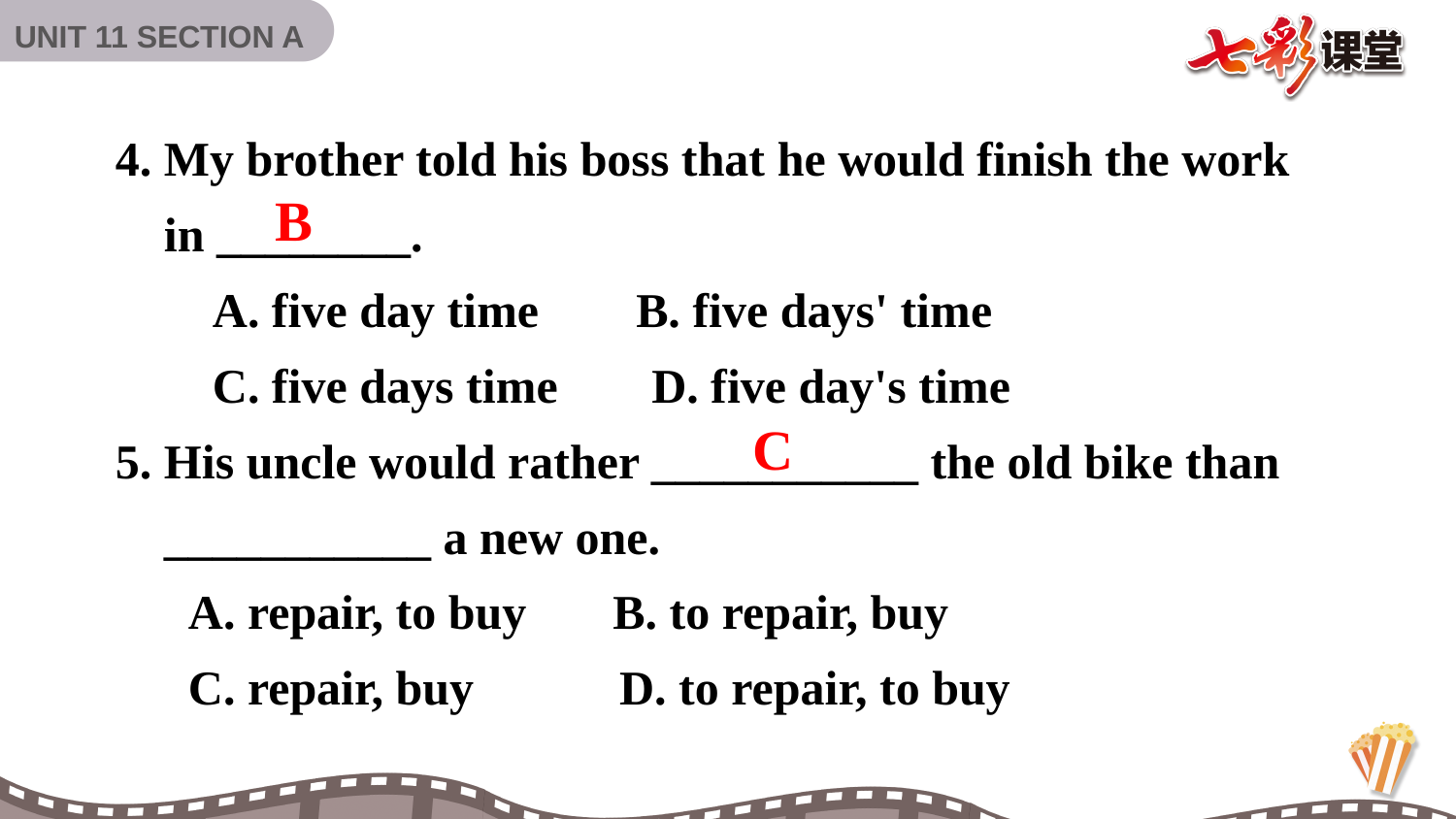

4. My brother told his boss that he would finish the work
    in ________.
        A. five day time        B. five days' time
        C. five days time　  D. five day's time
5. His uncle would rather ___________ the old bike than
    ___________ a new one.
      A. repair, to buy 	     B. to repair, buy
      C. repair, buy            D. to repair, to buy
B
C